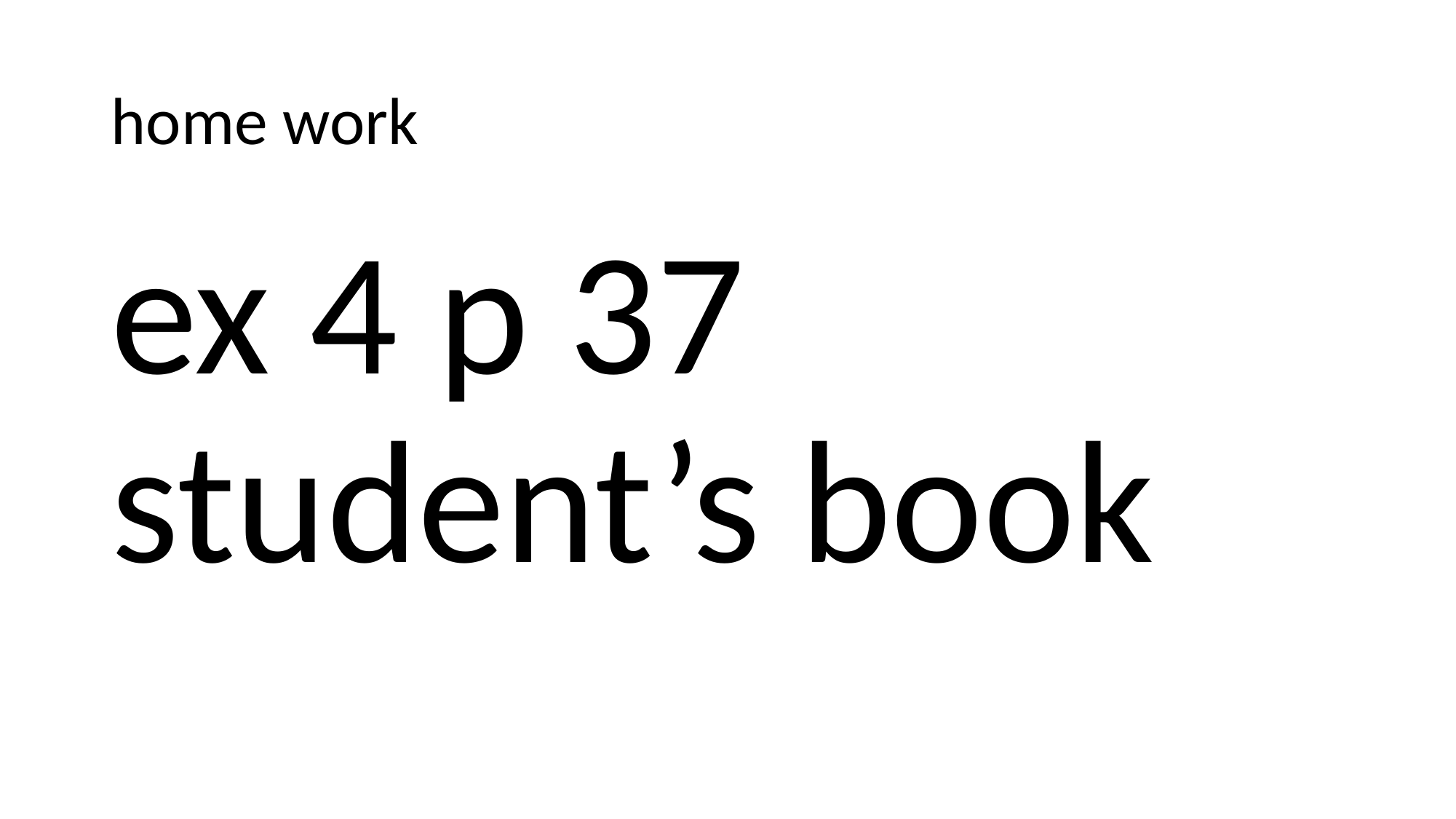

# home work
ex 4 p 37 student’s book